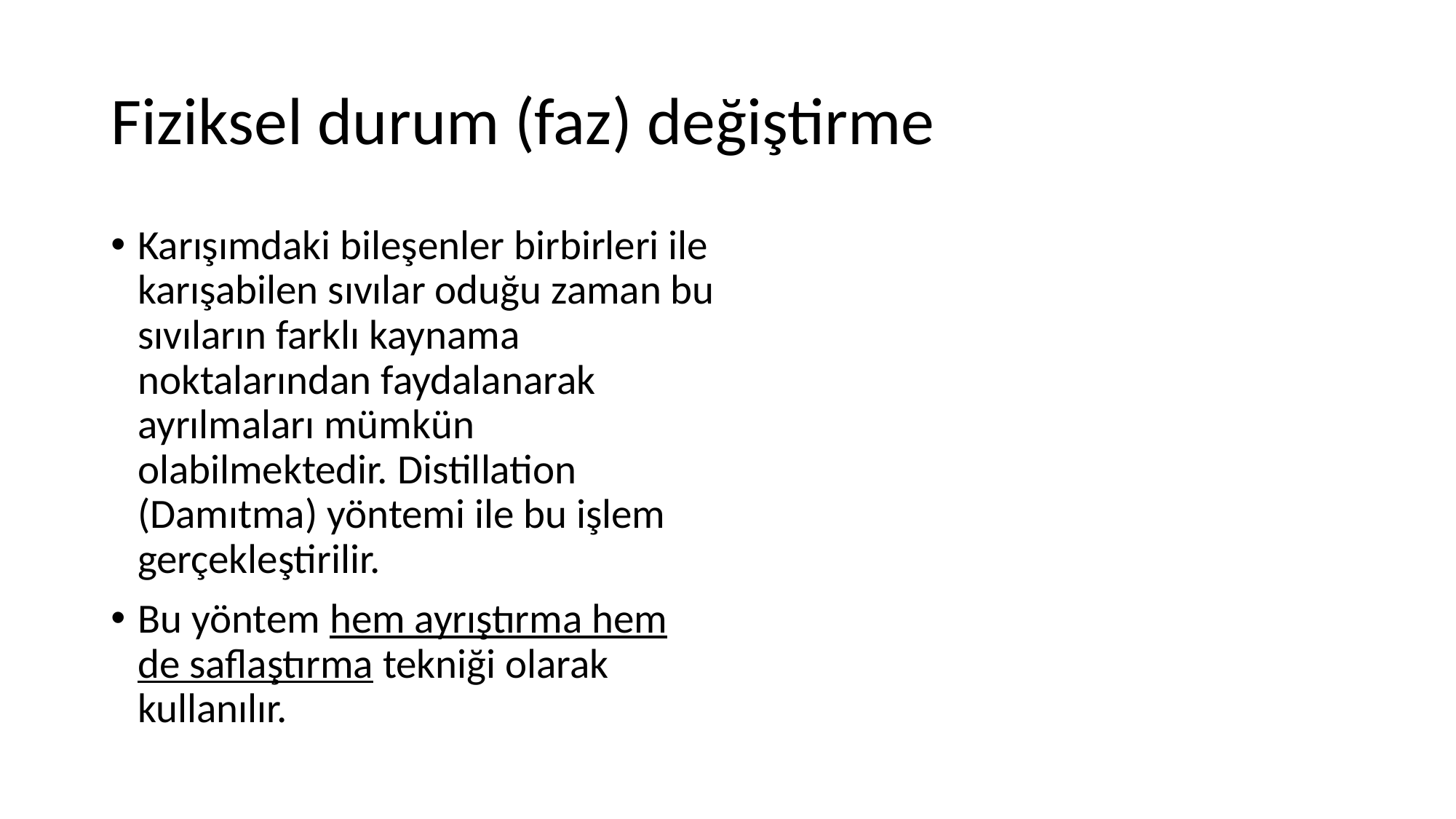

# Fiziksel durum (faz) değiştirme
Karışımdaki bileşenler birbirleri ile karışabilen sıvılar oduğu zaman bu sıvıların farklı kaynama noktalarından faydalanarak ayrılmaları mümkün olabilmektedir. Distillation (Damıtma) yöntemi ile bu işlem gerçekleştirilir.
Bu yöntem hem ayrıştırma hem de saflaştırma tekniği olarak kullanılır.